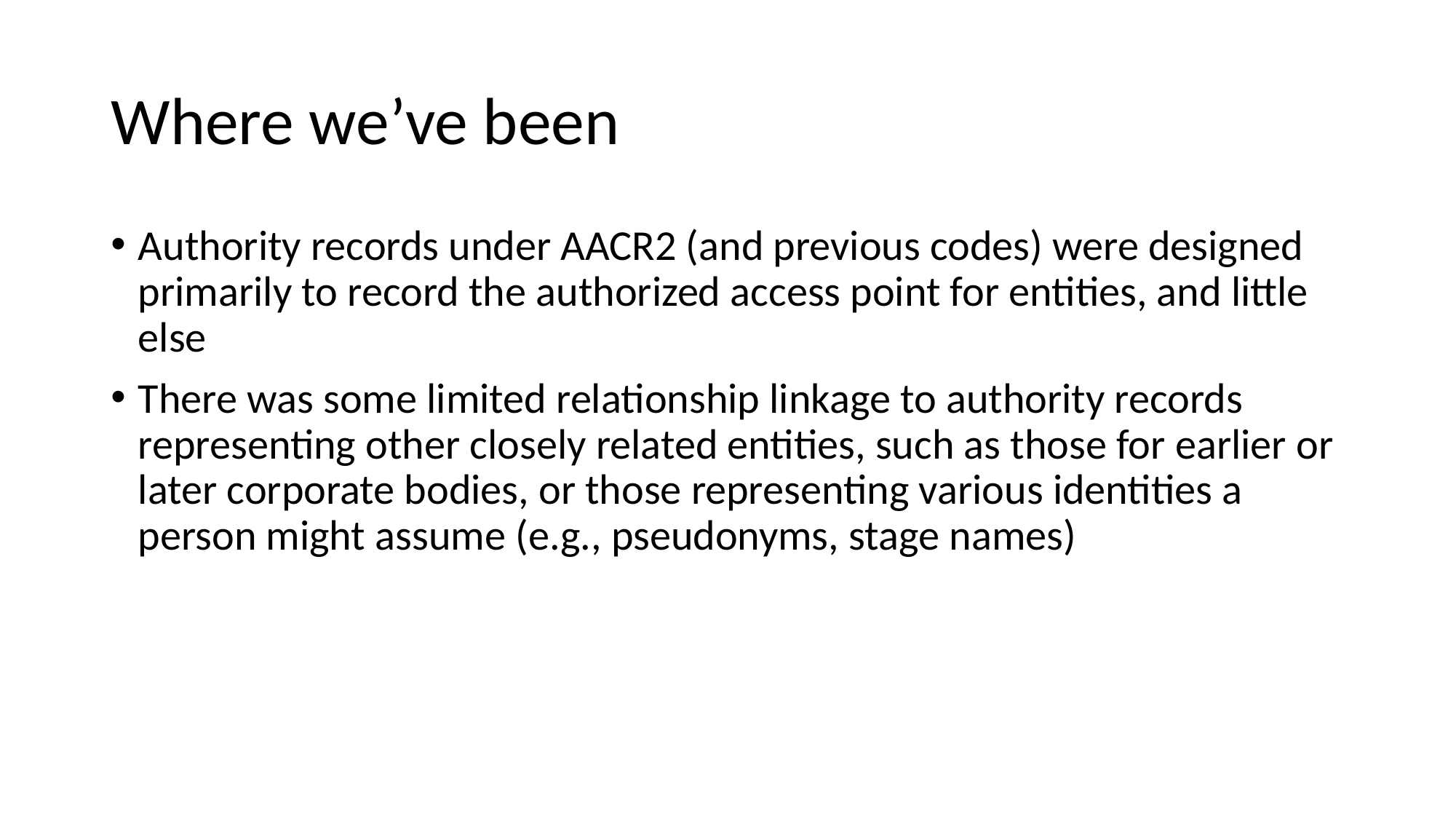

# Where we’ve been
Authority records under AACR2 (and previous codes) were designed primarily to record the authorized access point for entities, and little else
There was some limited relationship linkage to authority records representing other closely related entities, such as those for earlier or later corporate bodies, or those representing various identities a person might assume (e.g., pseudonyms, stage names)